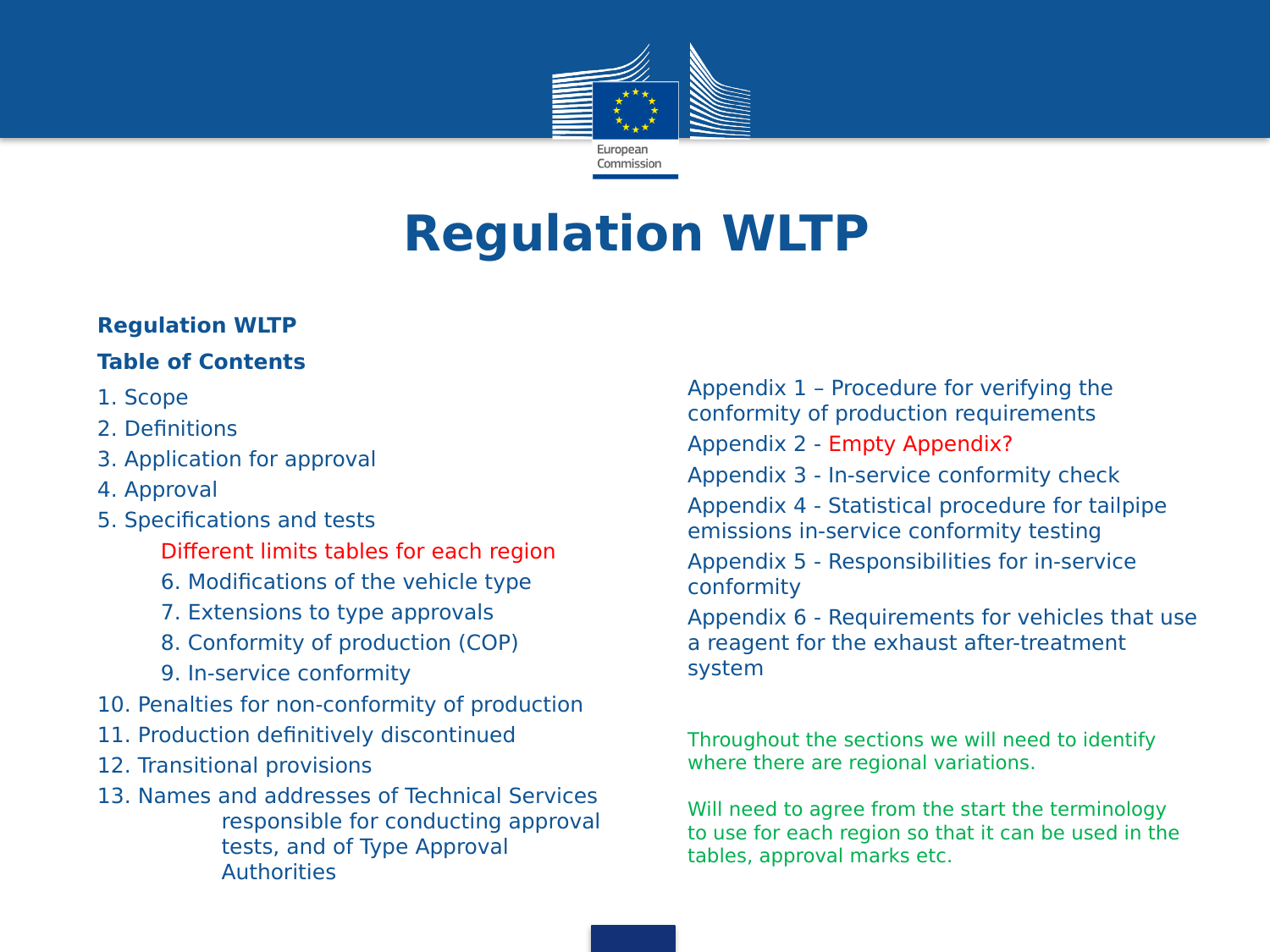

# Regulation WLTP
Regulation WLTP
Table of Contents
1. Scope
2. Definitions
3. Application for approval
4. Approval
5. Specifications and tests
Different limits tables for each region
6. Modifications of the vehicle type
7. Extensions to type approvals
8. Conformity of production (COP)
9. In-service conformity
10. Penalties for non-conformity of production
11. Production definitively discontinued
12. Transitional provisions
13. Names and addresses of Technical Services responsible for conducting approval tests, and of Type Approval Authorities

Appendix 1 – Procedure for verifying the conformity of production requirements
Appendix 2 - Empty Appendix?
Appendix 3 - In-service conformity check
Appendix 4 - Statistical procedure for tailpipe emissions in-service conformity testing
Appendix 5 - Responsibilities for in-service conformity
Appendix 6 - Requirements for vehicles that use a reagent for the exhaust after-treatment system

Throughout the sections we will need to identify where there are regional variations.

Will need to agree from the start the terminology to use for each region so that it can be used in the tables, approval marks etc.